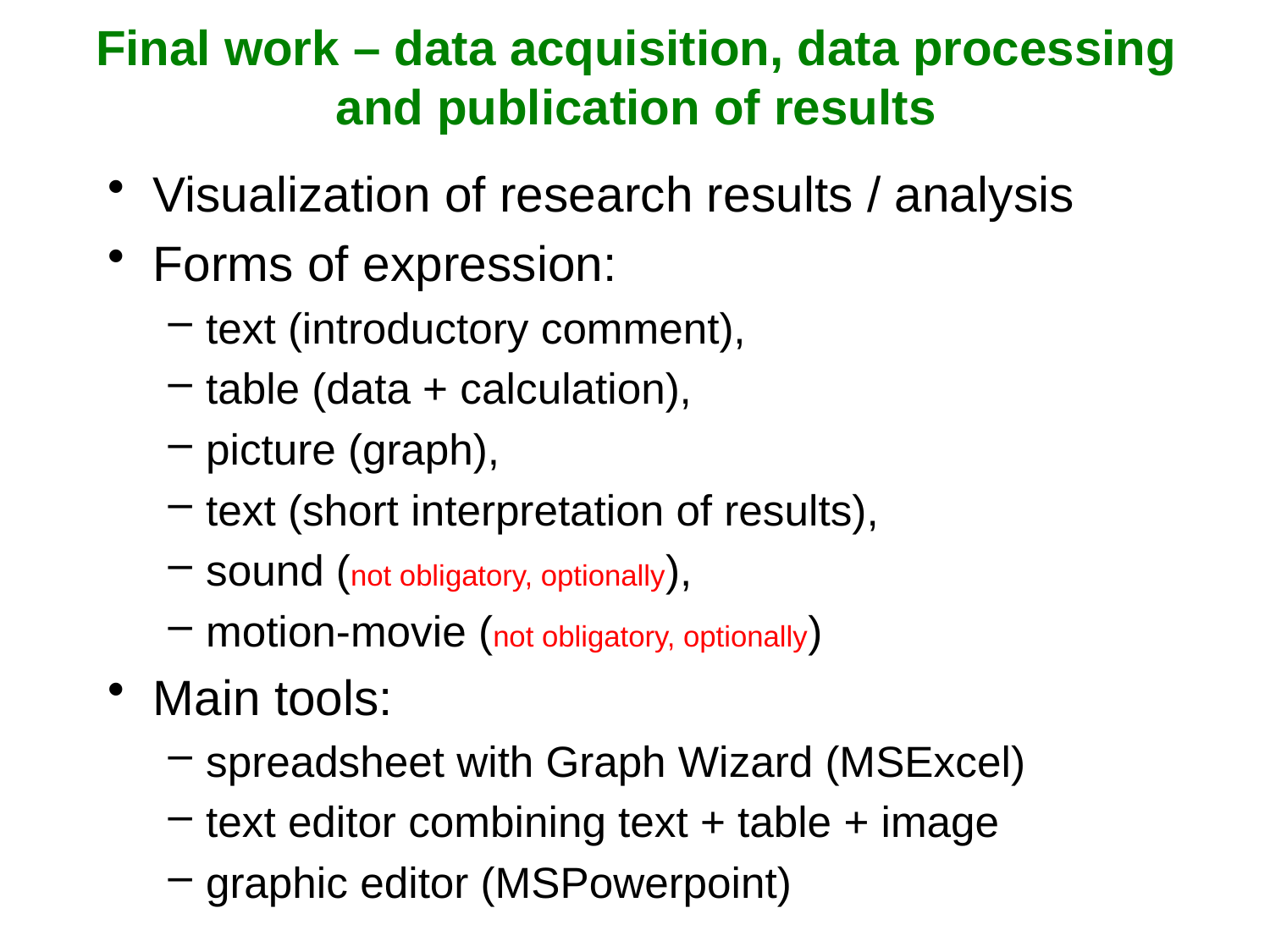

# Final work – data acquisition, data processing and publication of results
Visualization of research results / analysis
Forms of expression:
text (introductory comment),
table (data + calculation),
picture (graph),
text (short interpretation of results),
sound (not obligatory, optionally),
motion-movie (not obligatory, optionally)
Main tools:
spreadsheet with Graph Wizard (MSExcel)
text editor combining text + table + image
graphic editor (MSPowerpoint)